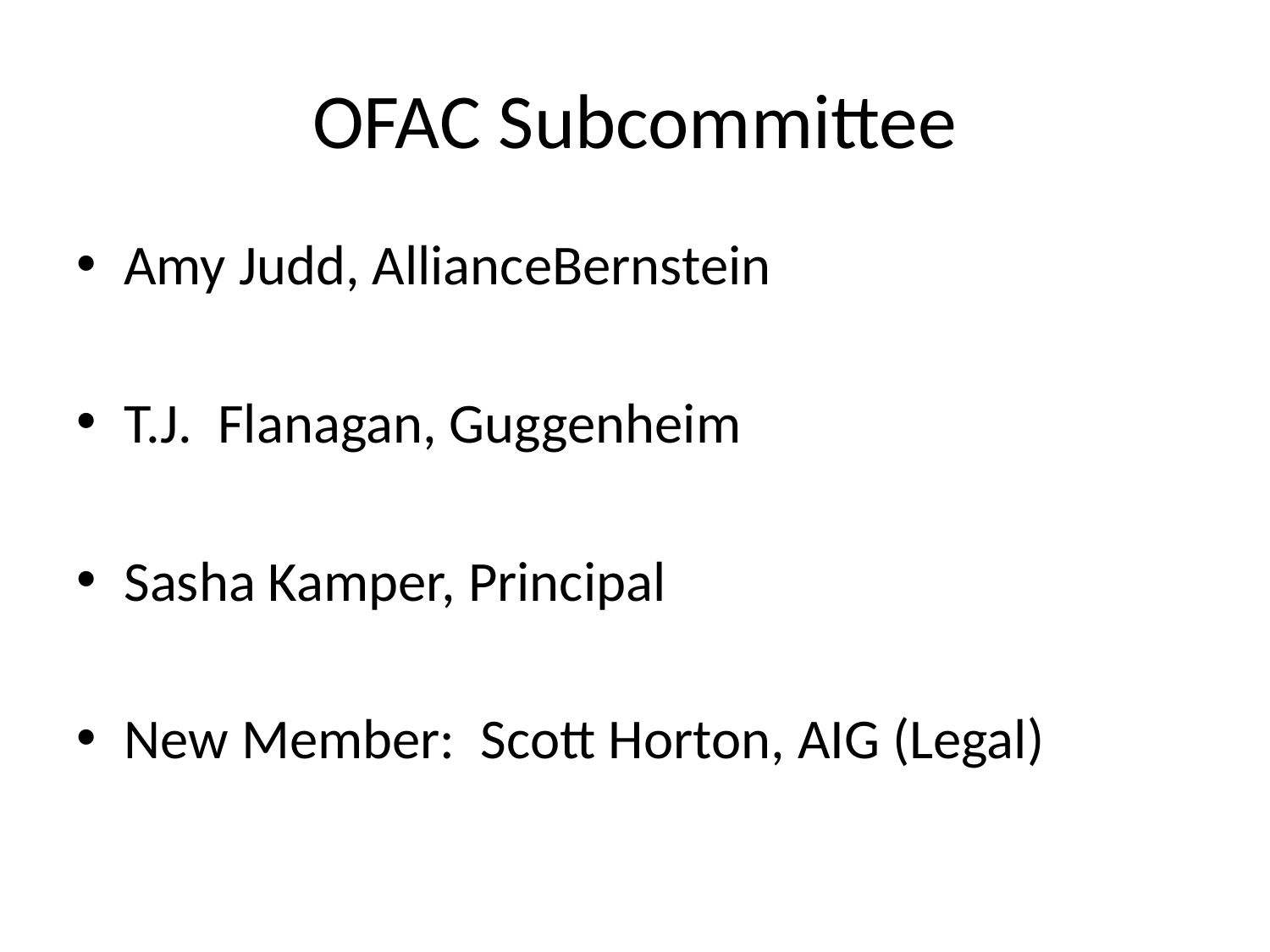

# OFAC Subcommittee
Amy Judd, AllianceBernstein

T.J.  Flanagan, Guggenheim

Sasha Kamper, Principal

New Member:  Scott Horton, AIG (Legal)